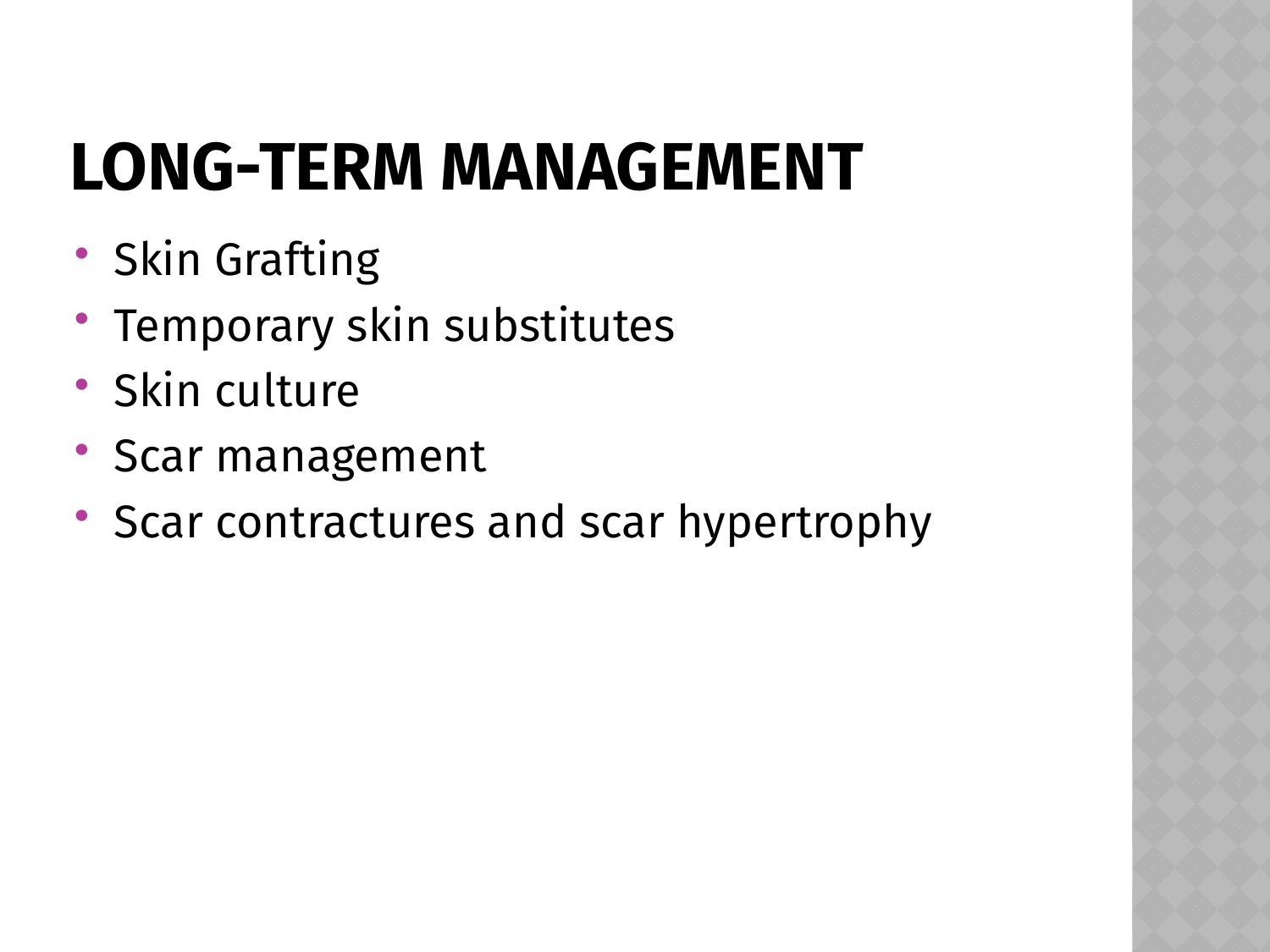

# Long-term Management
Skin Grafting
Temporary skin substitutes
Skin culture
Scar management
Scar contractures and scar hypertrophy